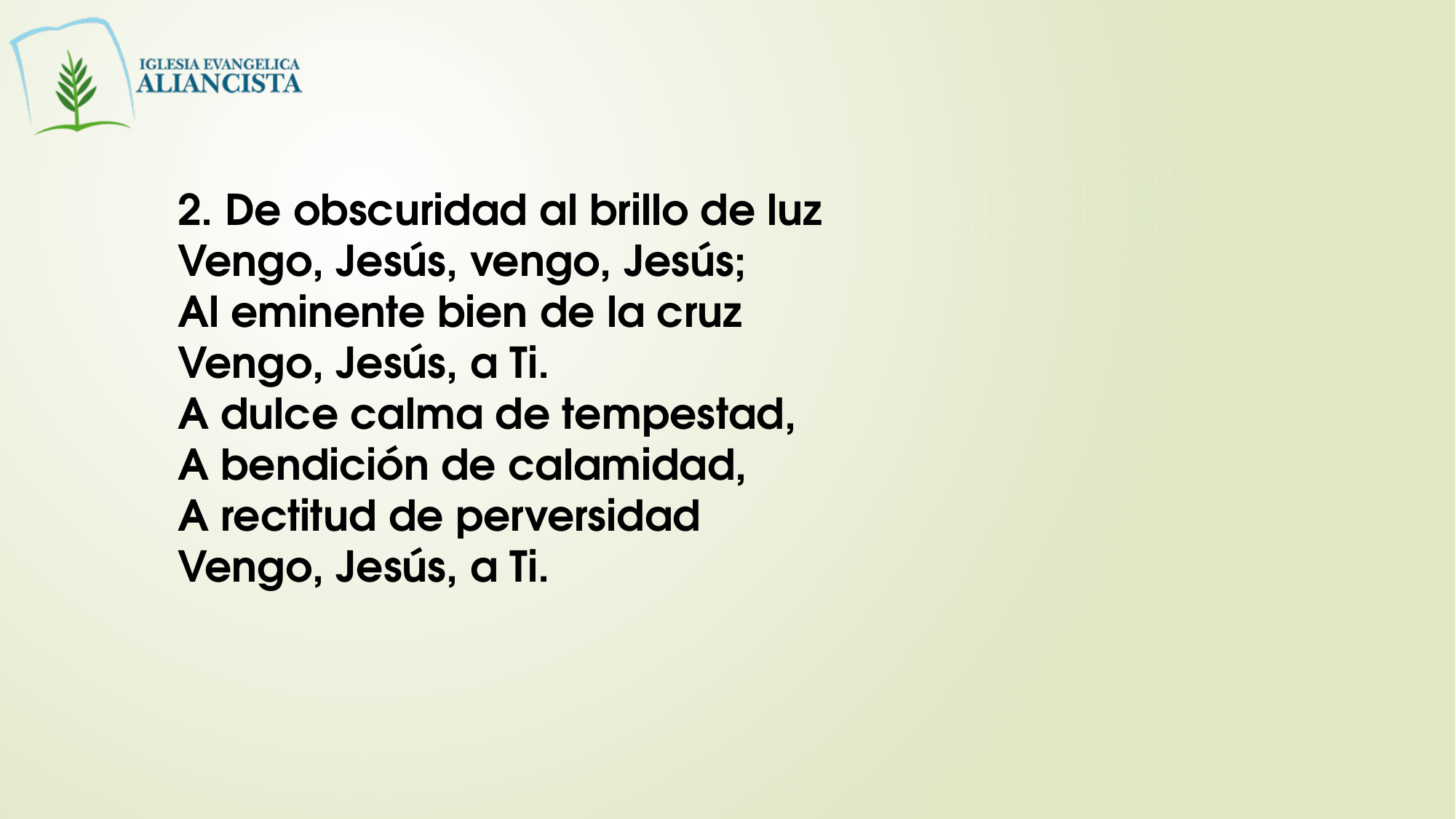

2. De obscuridad al brillo de luz
Vengo, Jesús, vengo, Jesús;
Al eminente bien de la cruz
Vengo, Jesús, a Ti.
A dulce calma de tempestad,
A bendición de calamidad,
A rectitud de perversidad
Vengo, Jesús, a Ti.